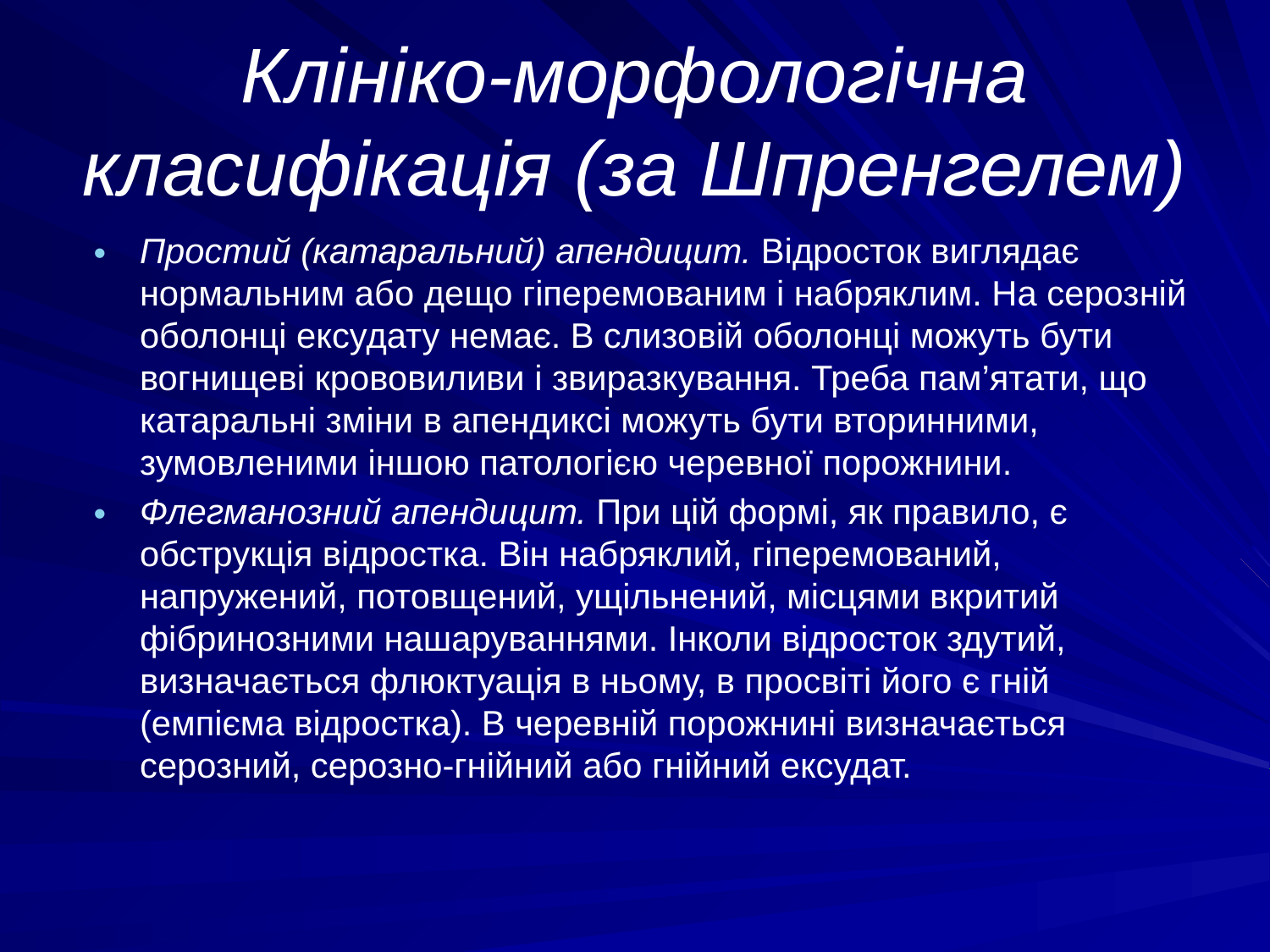

# Клініко-морфологічна класифікація (за Шпренгелем)
Простий (катаральний) апендицит. Відросток виглядає нормальним або дещо гіперемованим і набряклим. На серозній оболонці ексудату немає. В слизовій оболонці можуть бути вогнищеві крововиливи і звиразкування. Треба пам’ятати, що катаральні зміни в апендиксі можуть бути вторинними, зумовленими іншою патологією черевної порожнини.
Флегманозний апендицит. При цій формі, як правило, є обструкція відростка. Він набряклий, гіперемований, напружений, потовщений, ущільнений, місцями вкритий фібринозними нашаруваннями. Інколи відросток здутий, визначається флюктуація в ньому, в просвіті його є гній (емпієма відростка). В черевній порожнині визначається серозний, серозно-гнійний або гнійний ексудат.